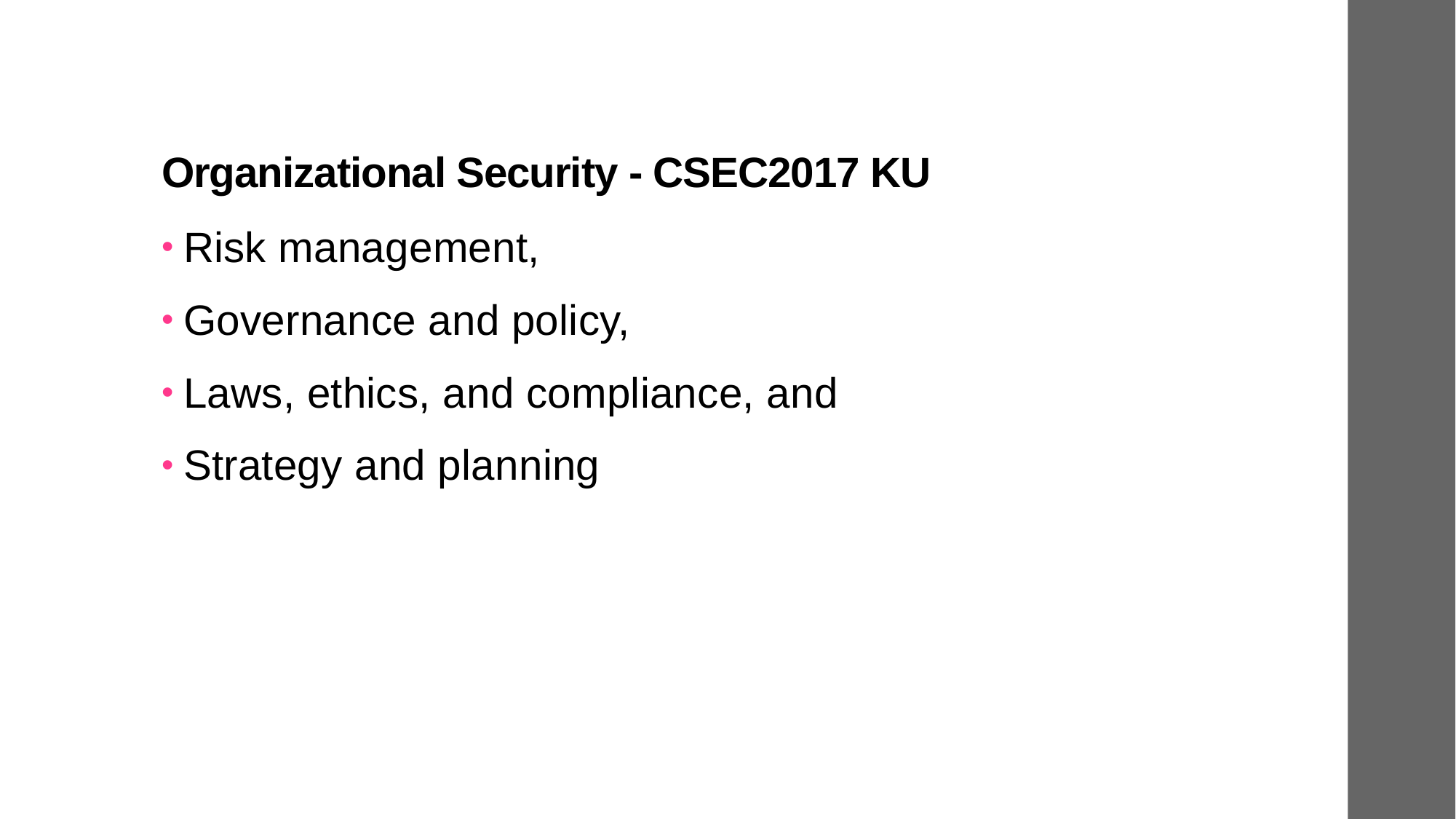

# Organizational Security - CSEC2017 KU
Risk management,
Governance and policy,
Laws, ethics, and compliance, and
Strategy and planning